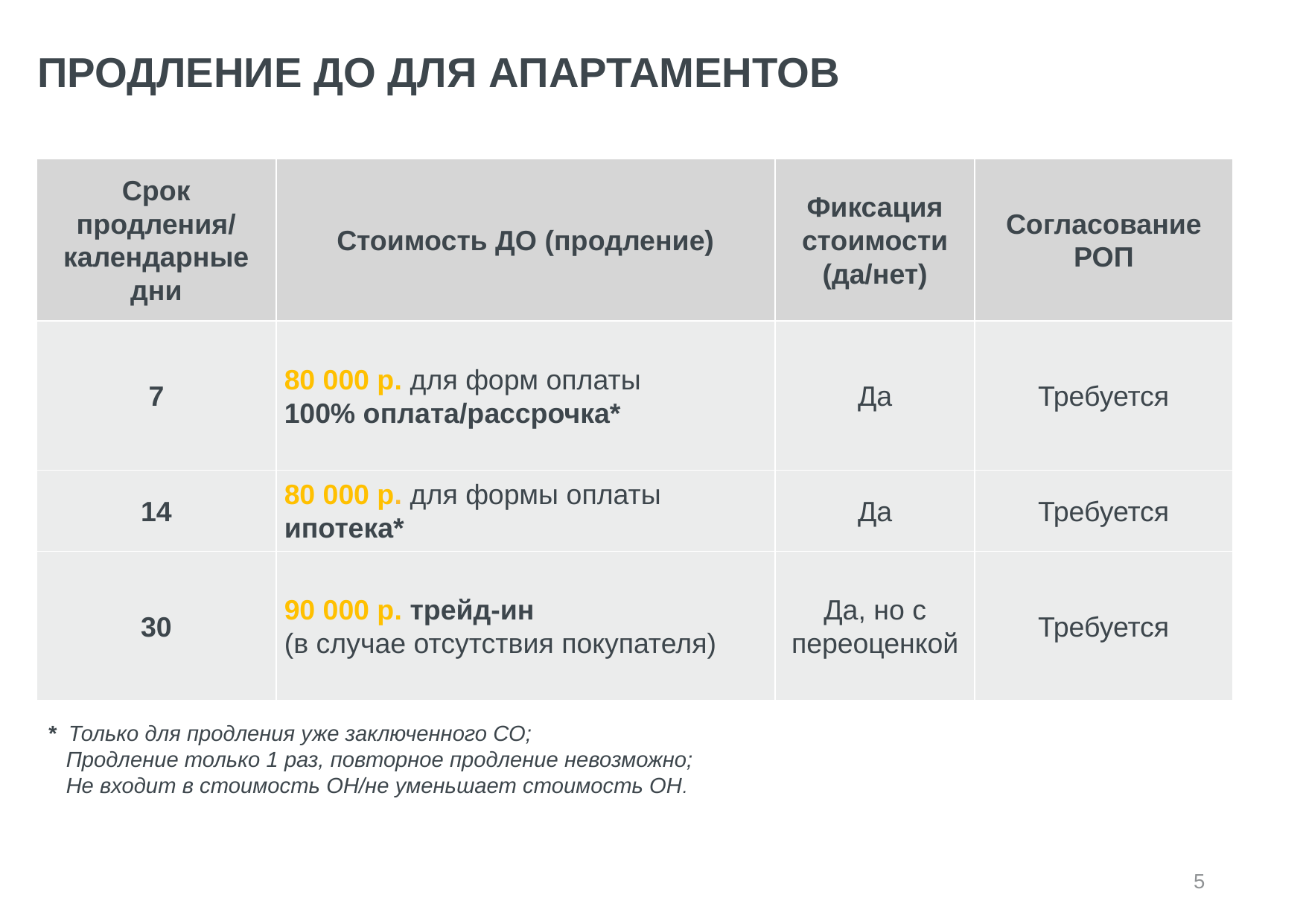

ПРОДЛЕНИЕ ДО ДЛЯ АПАРТАМЕНТОВ
| Срок продления/ календарные дни | Стоимость ДО (продление) | Фиксация стоимости (да/нет) | Согласование РОП |
| --- | --- | --- | --- |
| 7 | 80 000 р. для форм оплаты 100% оплата/рассрочка\* | Да | Требуется |
| 14 | 80 000 р. для формы оплаты ипотека\* | Да | Требуется |
| 30 | 90 000 р. трейд-ин (в случае отсутствия покупателя) | Да, но с переоценкой | Требуется |
*  Только для продления уже заключенного СО;
   Продление только 1 раз, повторное продление невозможно;
   Не входит в стоимость ОН/не уменьшает стоимость ОН.
5